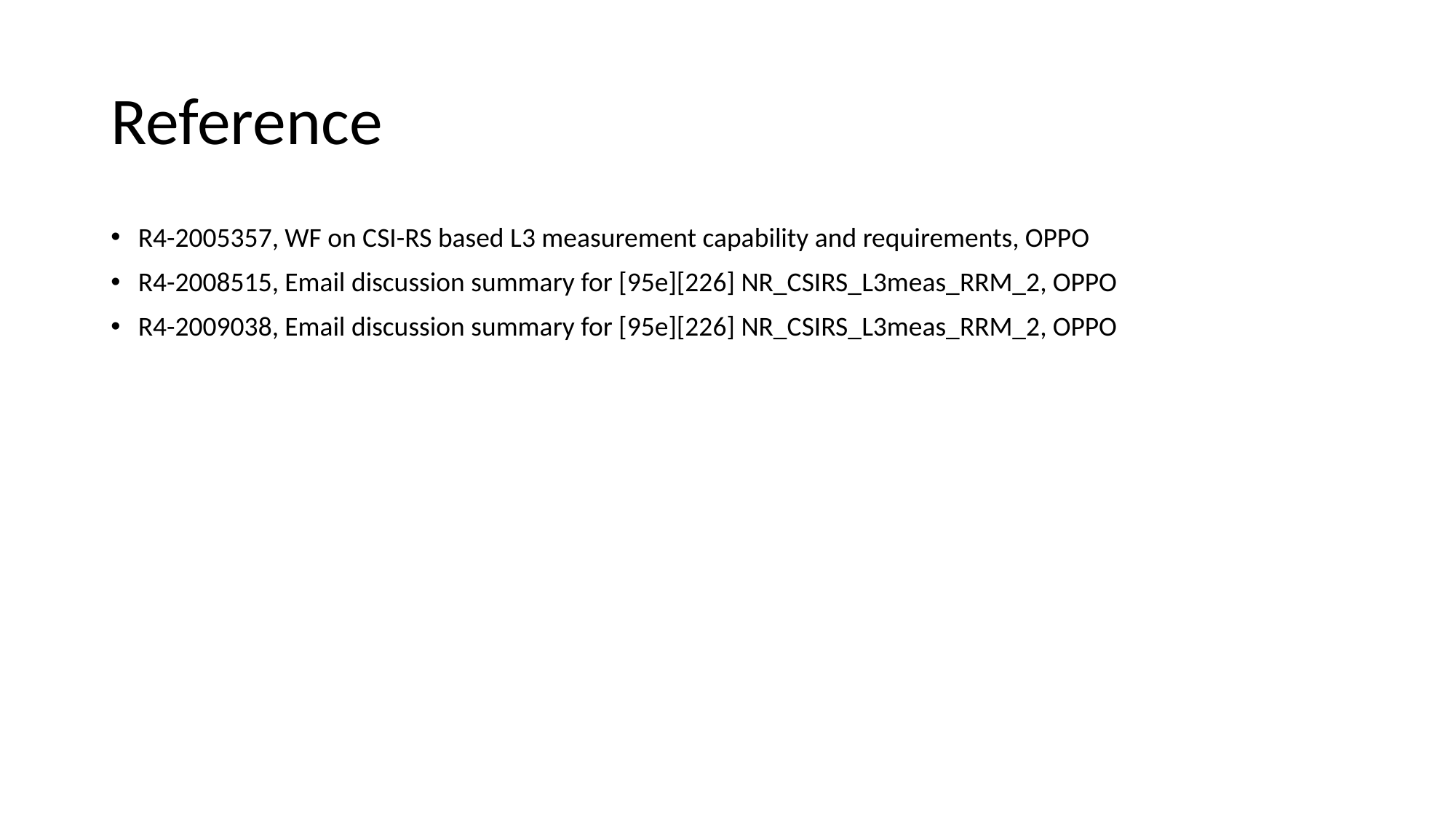

# Reference
R4-2005357, WF on CSI-RS based L3 measurement capability and requirements, OPPO
R4-2008515, Email discussion summary for [95e][226] NR_CSIRS_L3meas_RRM_2, OPPO
R4-2009038, Email discussion summary for [95e][226] NR_CSIRS_L3meas_RRM_2, OPPO